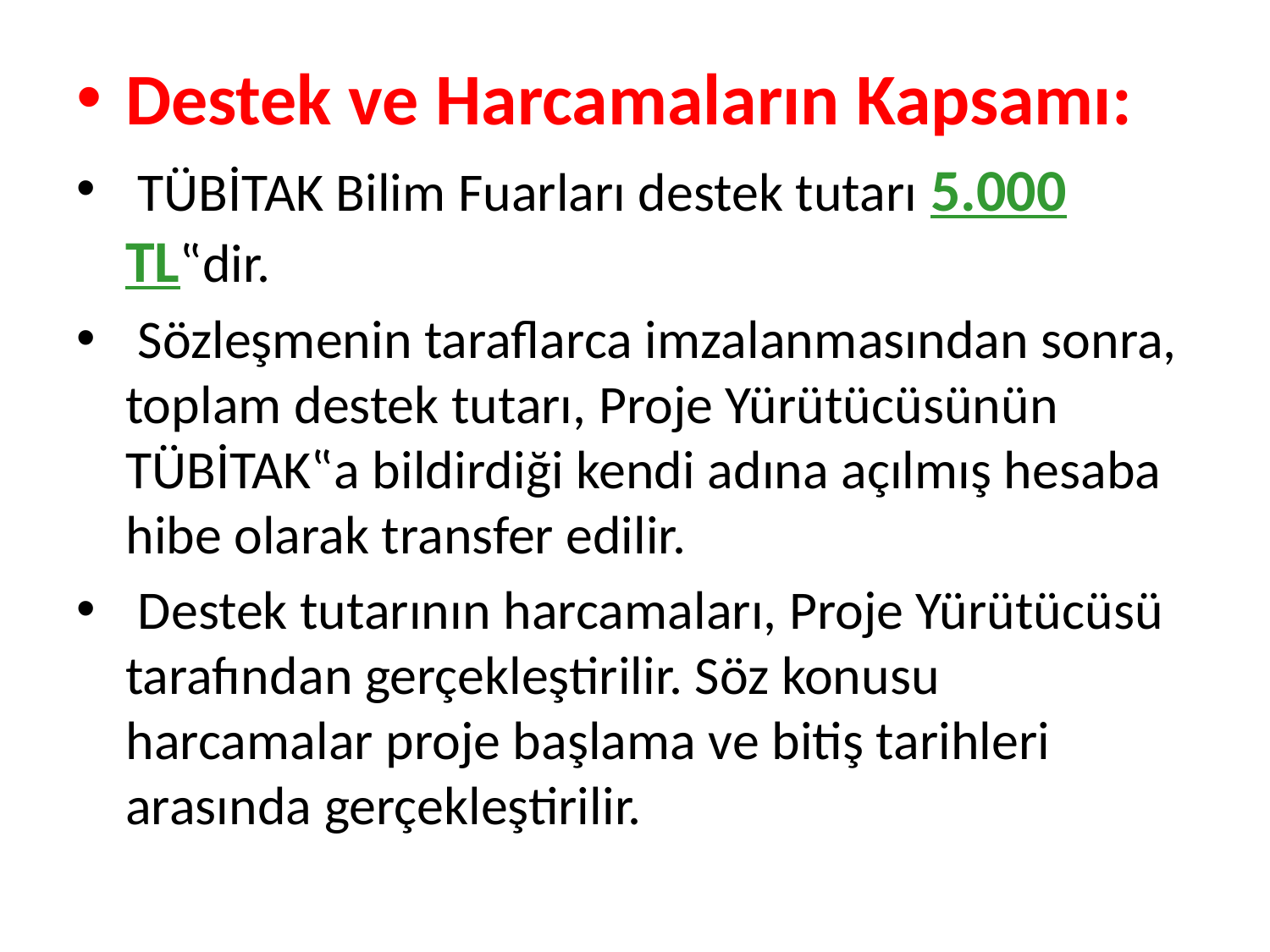

#
Destek ve Harcamaların Kapsamı:
 TÜBİTAK Bilim Fuarları destek tutarı 5.000 TL‟dir.
 Sözleşmenin taraflarca imzalanmasından sonra, toplam destek tutarı, Proje Yürütücüsünün TÜBİTAK‟a bildirdiği kendi adına açılmış hesaba hibe olarak transfer edilir.
 Destek tutarının harcamaları, Proje Yürütücüsü tarafından gerçekleştirilir. Söz konusu harcamalar proje başlama ve bitiş tarihleri arasında gerçekleştirilir.